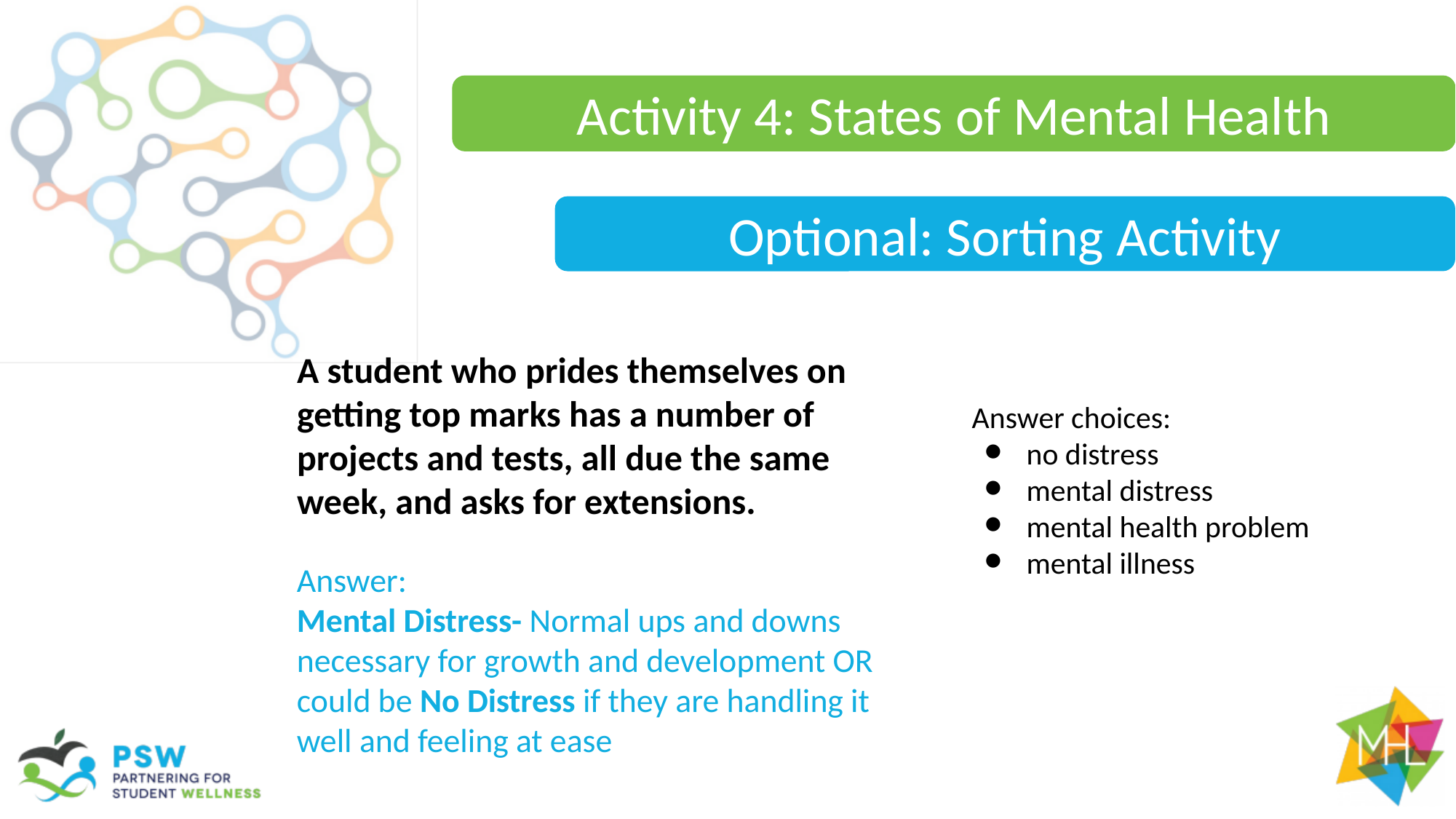

Activity 4: States of Mental Health
Optional: Sorting Activity
A student who prides themselves on getting top marks has a number of projects and tests, all due the same week, and asks for extensions.
Answer choices:
no distress
mental distress
mental health problem
mental illness
Answer:
Mental Distress- Normal ups and downs necessary for growth and development OR could be No Distress if they are handling it well and feeling at ease